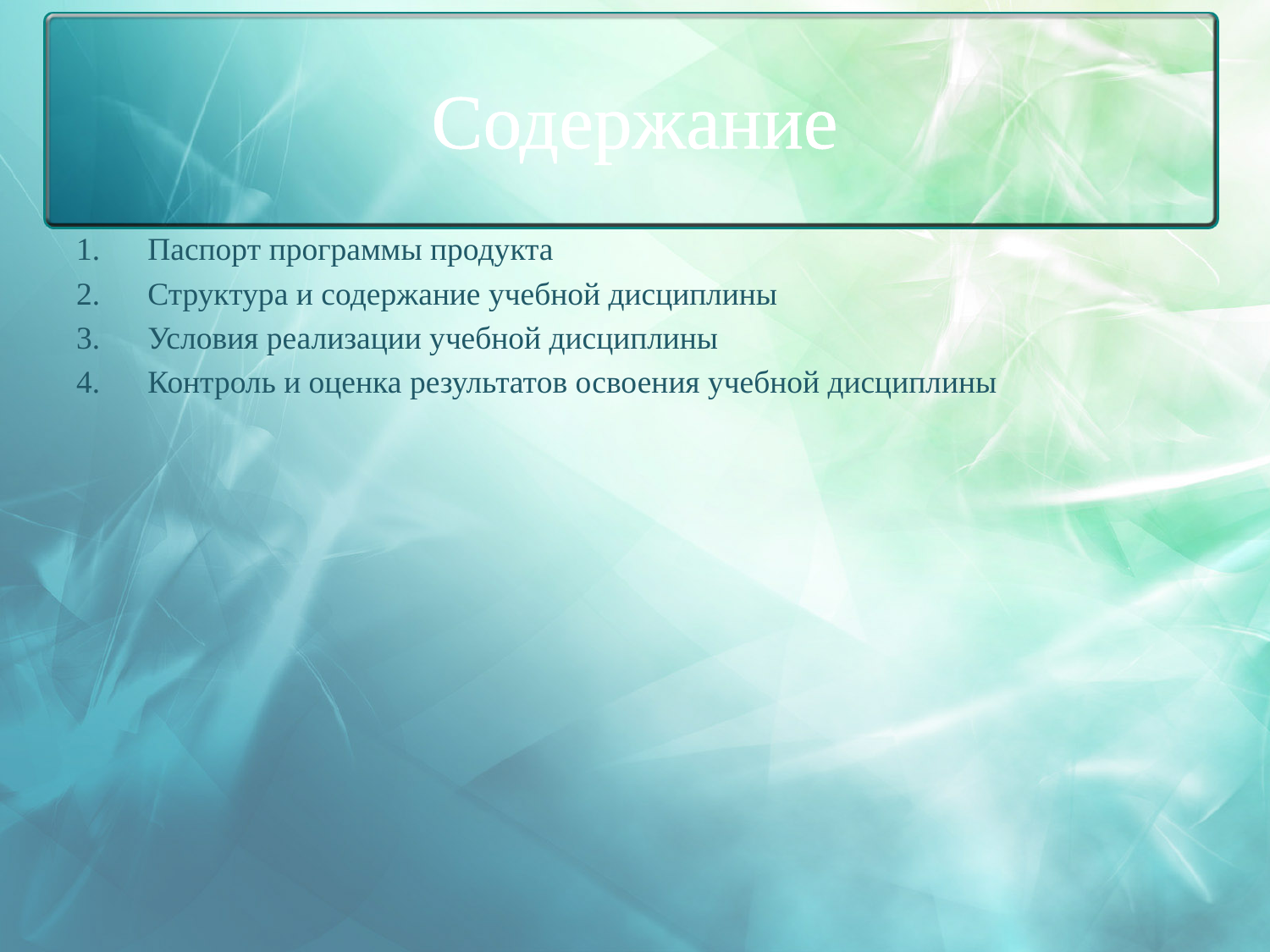

# Содержание
Паспорт программы продукта
Структура и содержание учебной дисциплины
Условия реализации учебной дисциплины
Контроль и оценка результатов освоения учебной дисциплины